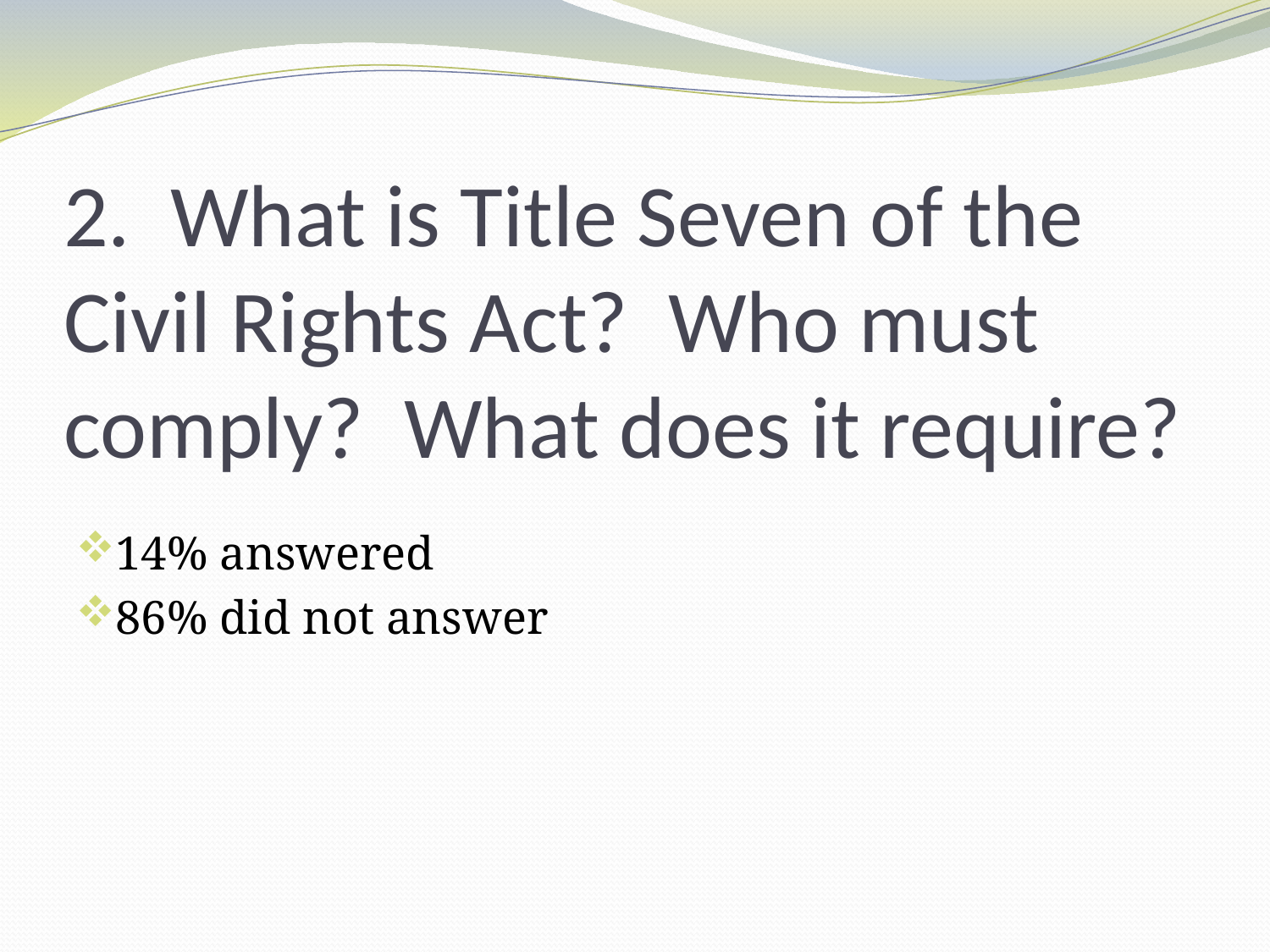

# 2.  What is Title Seven of the Civil Rights Act?  Who must comply?  What does it require?
14% answered
86% did not answer